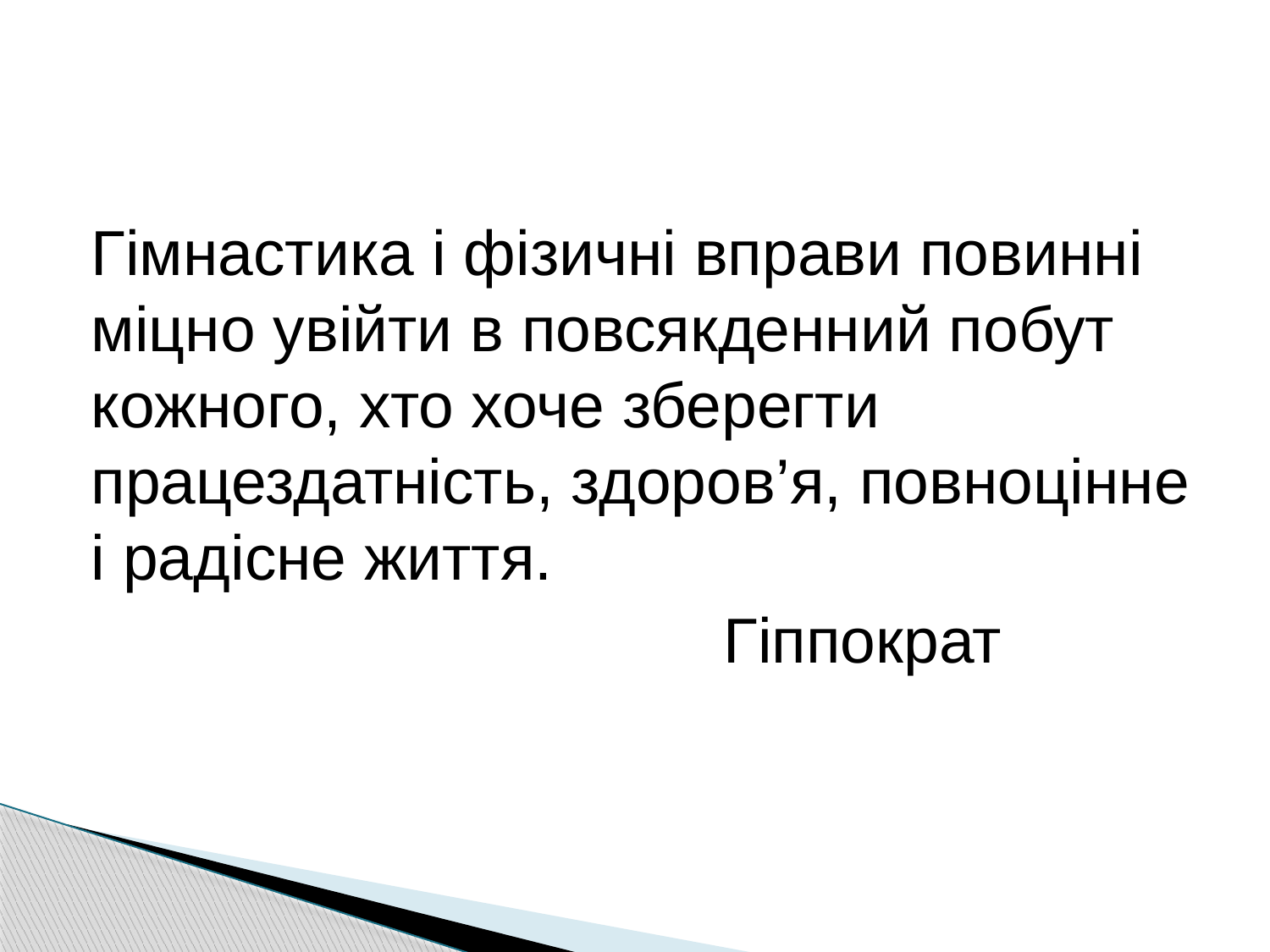

Гімнастика і фізичні вправи повинні міцно увійти в повсякденний побут кожного, хто хоче зберегти працездатність, здоров’я, повноцінне і радісне життя.
                                    Гіппократ